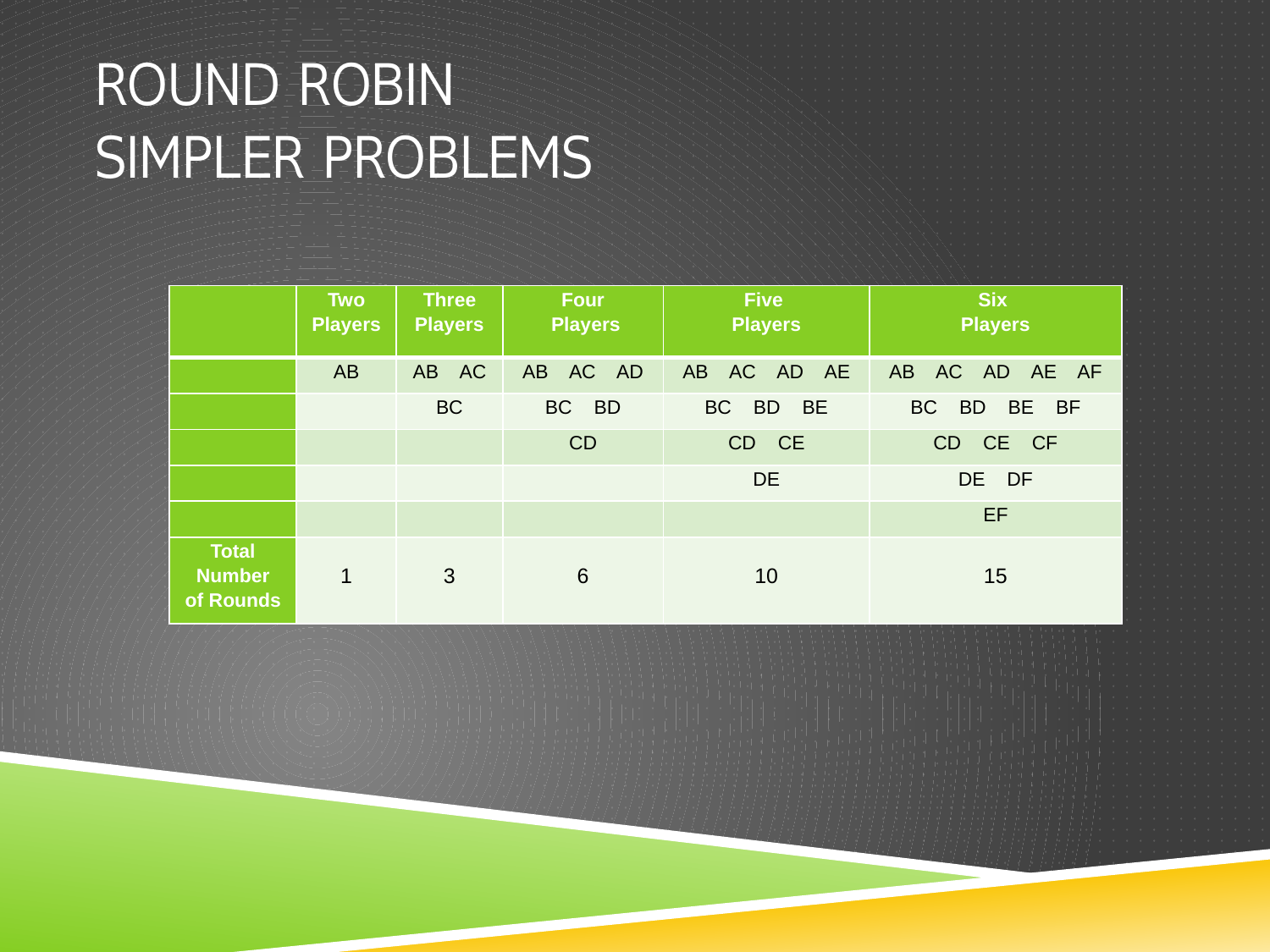

# Round Robin Simpler Problems
|  | Two Players | Three Players | Four Players | Five Players | Six Players |
| --- | --- | --- | --- | --- | --- |
|  | AB | AB AC | AB AC AD | AB AC AD AE | AB AC AD AE AF |
|  |  | BC | BC BD | BC BD BE | BC BD BE BF |
|  |  |  | CD | CD CE | CD CE CF |
|  |  |  |  | DE | DE DF |
|  |  |  |  |  | EF |
| Total Number of Rounds | 1 | 3 | 6 | 10 | 15 |